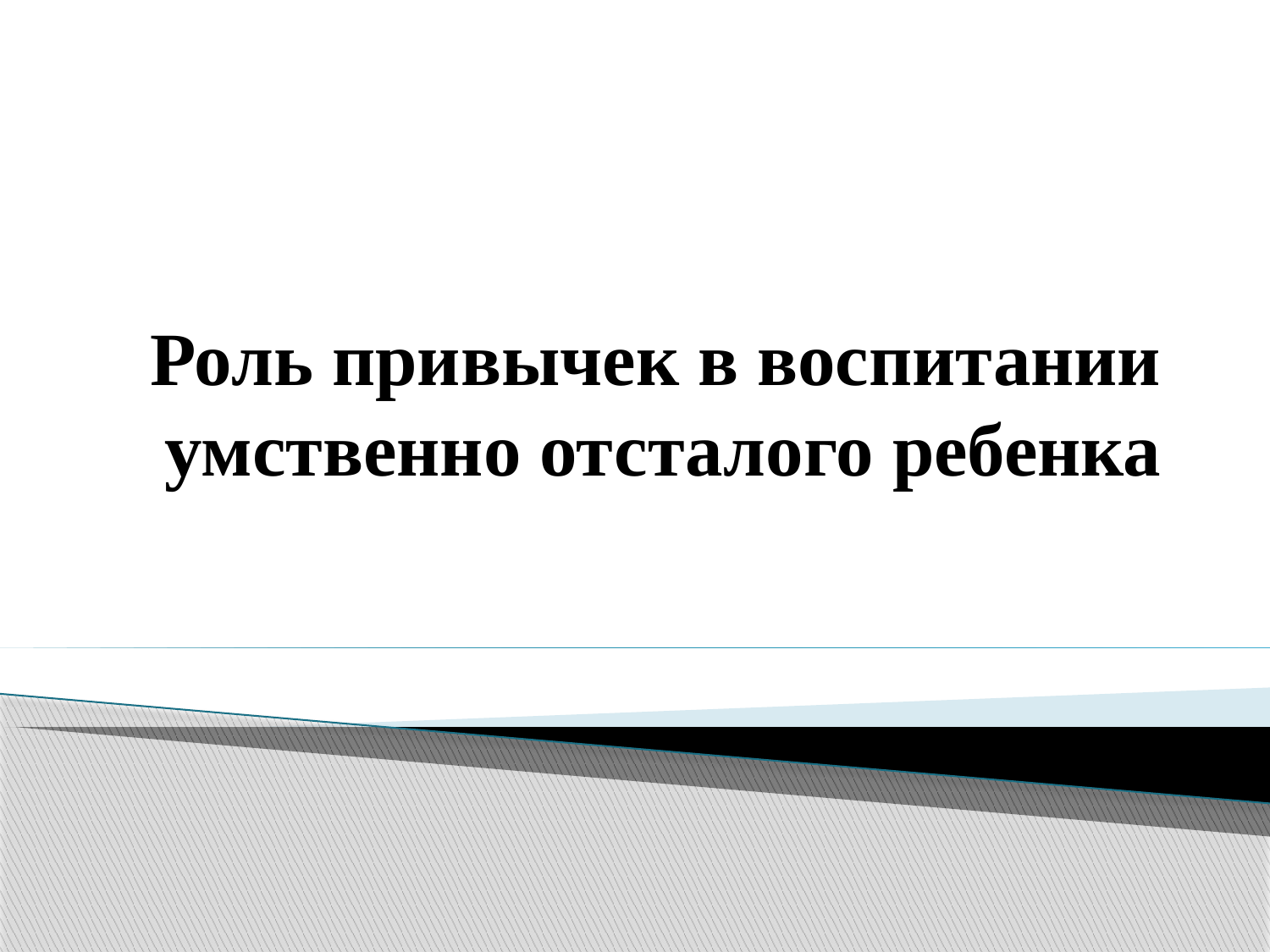

# Роль привычек в воспитании умственно отсталого ребенка